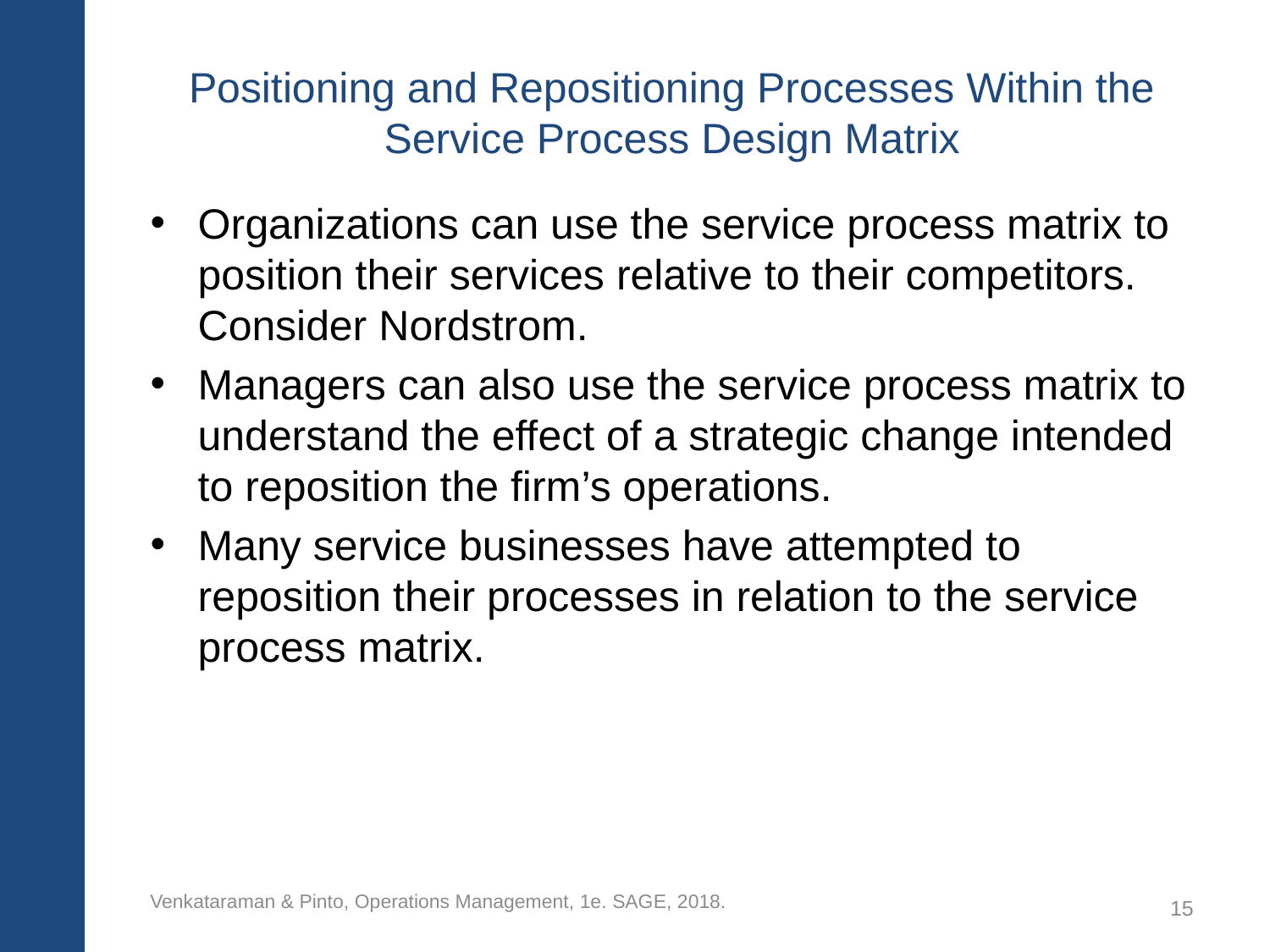

# Positioning and Repositioning Processes Within the Service Process Design Matrix
Organizations can use the service process matrix to position their services relative to their competitors. Consider Nordstrom.
Managers can also use the service process matrix to understand the effect of a strategic change intended to reposition the firm’s operations.
Many service businesses have attempted to reposition their processes in relation to the service process matrix.
Venkataraman & Pinto, Operations Management, 1e. SAGE, 2018.
15